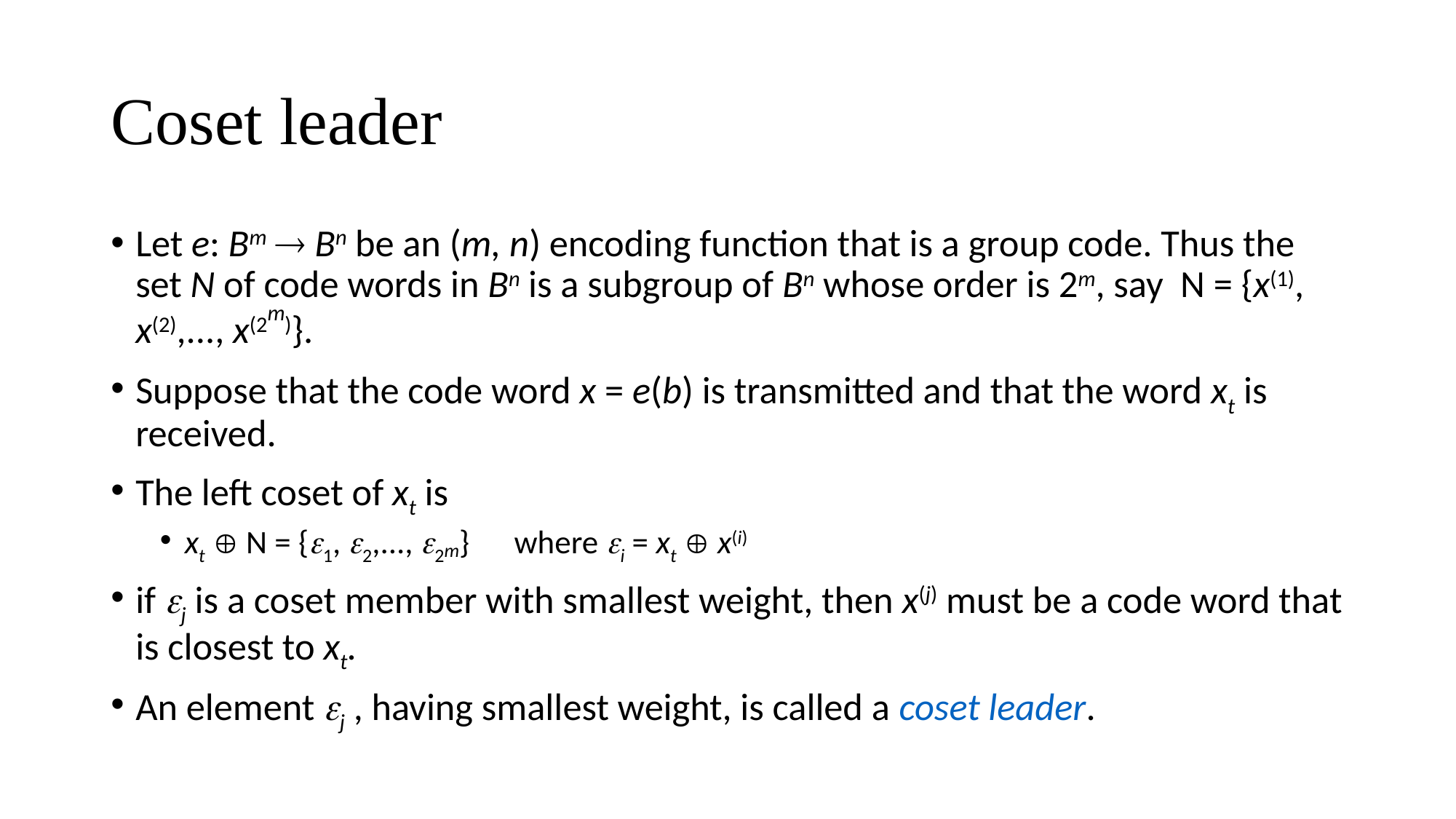

# Coset leader
Let e: Bm → Bn be an (m, n) encoding function that is a group code. Thus the set N of code words in Bn is a subgroup of Bn whose order is 2m, say  N = {x(1), x(2),..., x(2m)}.
Suppose that the code word x = e(b) is transmitted and that the word xt is received.
The left coset of xt is
xt ⊕ N = {ε1, ε2,..., ε2m}      where εi = xt ⊕ x(i)
if εj is a coset member with smallest weight, then x(j) must be a code word that is closest to xt.
An element εj , having smallest weight, is called a coset leader.